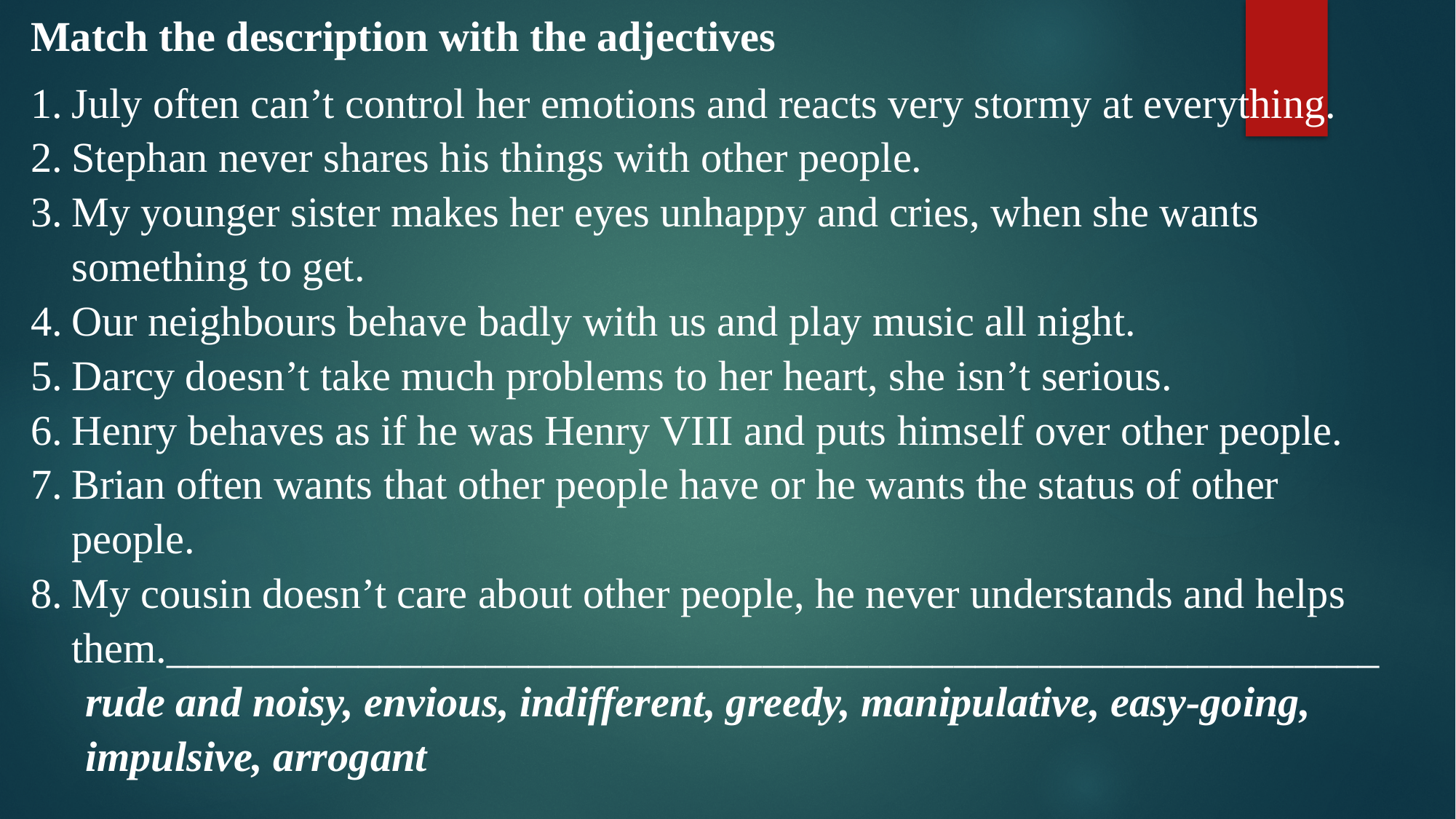

Match the description with the adjectives
July often can’t control her emotions and reacts very stormy at everything.
Stephan never shares his things with other people.
My younger sister makes her eyes unhappy and cries, when she wants something to get.
Our neighbours behave badly with us and play music all night.
Darcy doesn’t take much problems to her heart, she isn’t serious.
Henry behaves as if he was Henry VIII and puts himself over other people.
Brian often wants that other people have or he wants the status of other people.
My cousin doesn’t care about other people, he never understands and helps them._________________________________________________________
rude and noisy, envious, indifferent, greedy, manipulative, easy-going, impulsive, arrogant